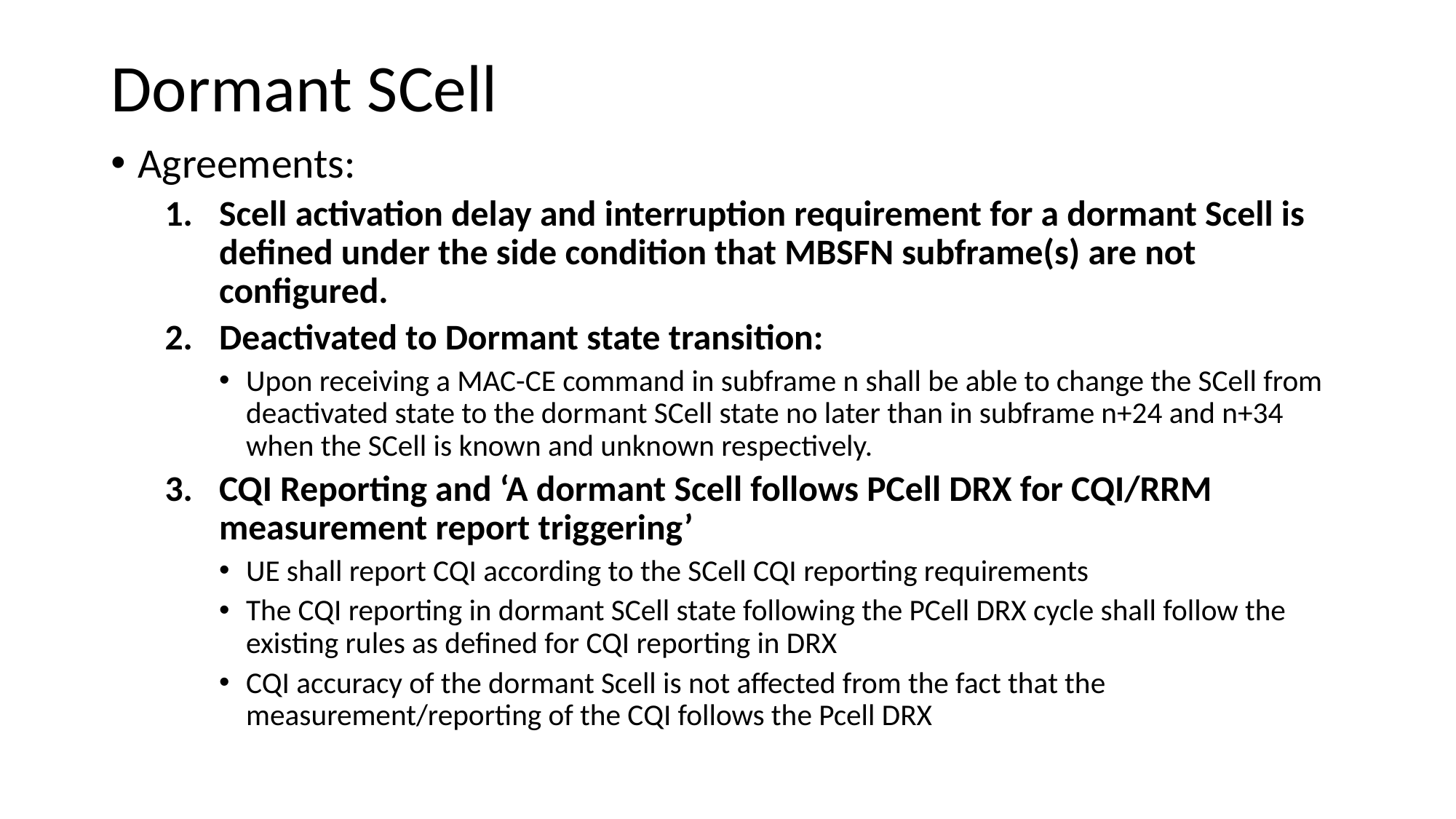

# Dormant SCell
Agreements:
Scell activation delay and interruption requirement for a dormant Scell is defined under the side condition that MBSFN subframe(s) are not configured.
Deactivated to Dormant state transition:
Upon receiving a MAC-CE command in subframe n shall be able to change the SCell from deactivated state to the dormant SCell state no later than in subframe n+24 and n+34 when the SCell is known and unknown respectively.
CQI Reporting and ‘A dormant Scell follows PCell DRX for CQI/RRM measurement report triggering’
UE shall report CQI according to the SCell CQI reporting requirements
The CQI reporting in dormant SCell state following the PCell DRX cycle shall follow the existing rules as defined for CQI reporting in DRX
CQI accuracy of the dormant Scell is not affected from the fact that the measurement/reporting of the CQI follows the Pcell DRX